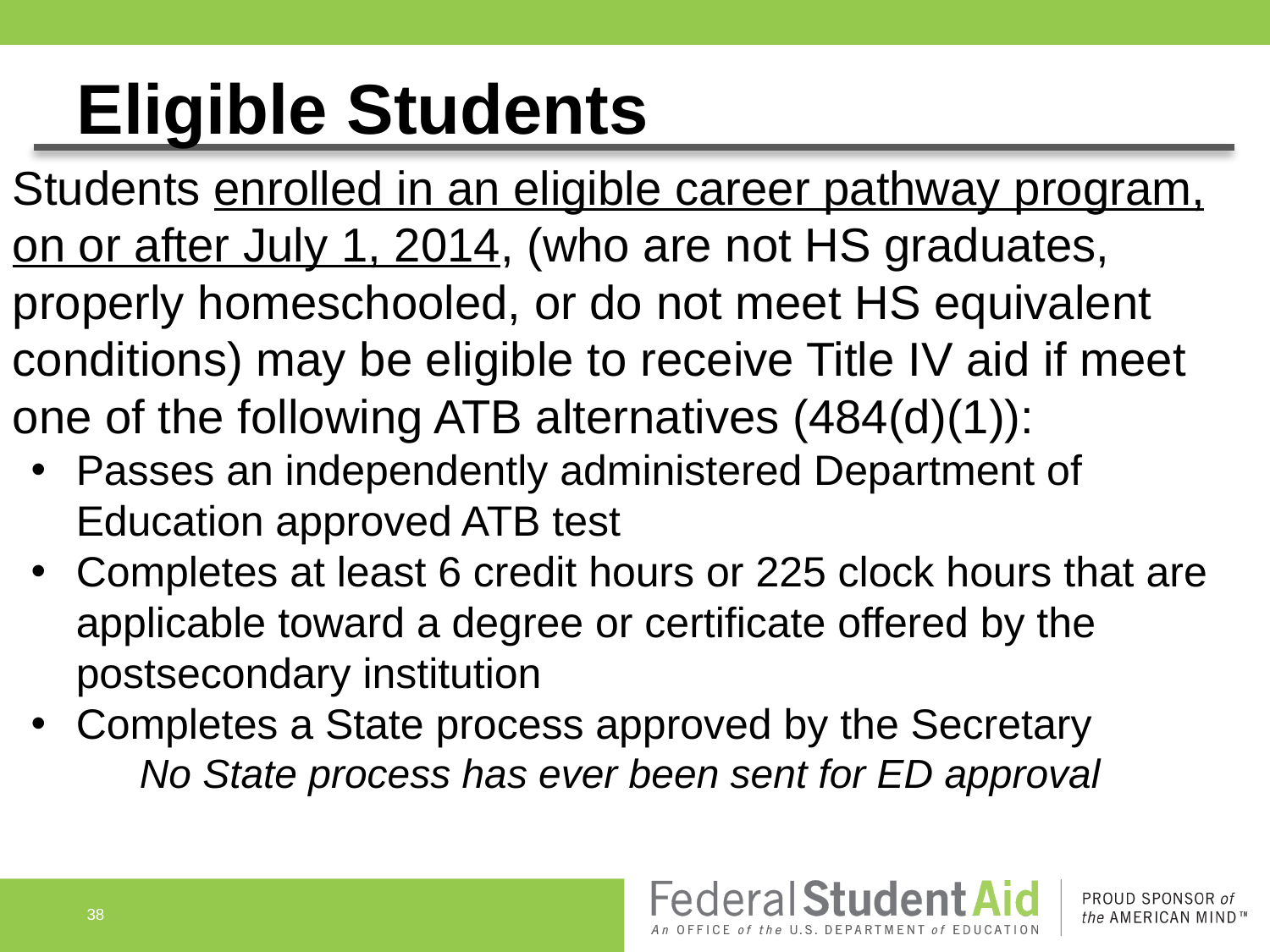

# Eligible Students
Students enrolled in an eligible career pathway program, on or after July 1, 2014, (who are not HS graduates, properly homeschooled, or do not meet HS equivalent conditions) may be eligible to receive Title IV aid if meet one of the following ATB alternatives (484(d)(1)):
Passes an independently administered Department of Education approved ATB test
Completes at least 6 credit hours or 225 clock hours that are applicable toward a degree or certificate offered by the postsecondary institution
Completes a State process approved by the Secretary
No State process has ever been sent for ED approval
38